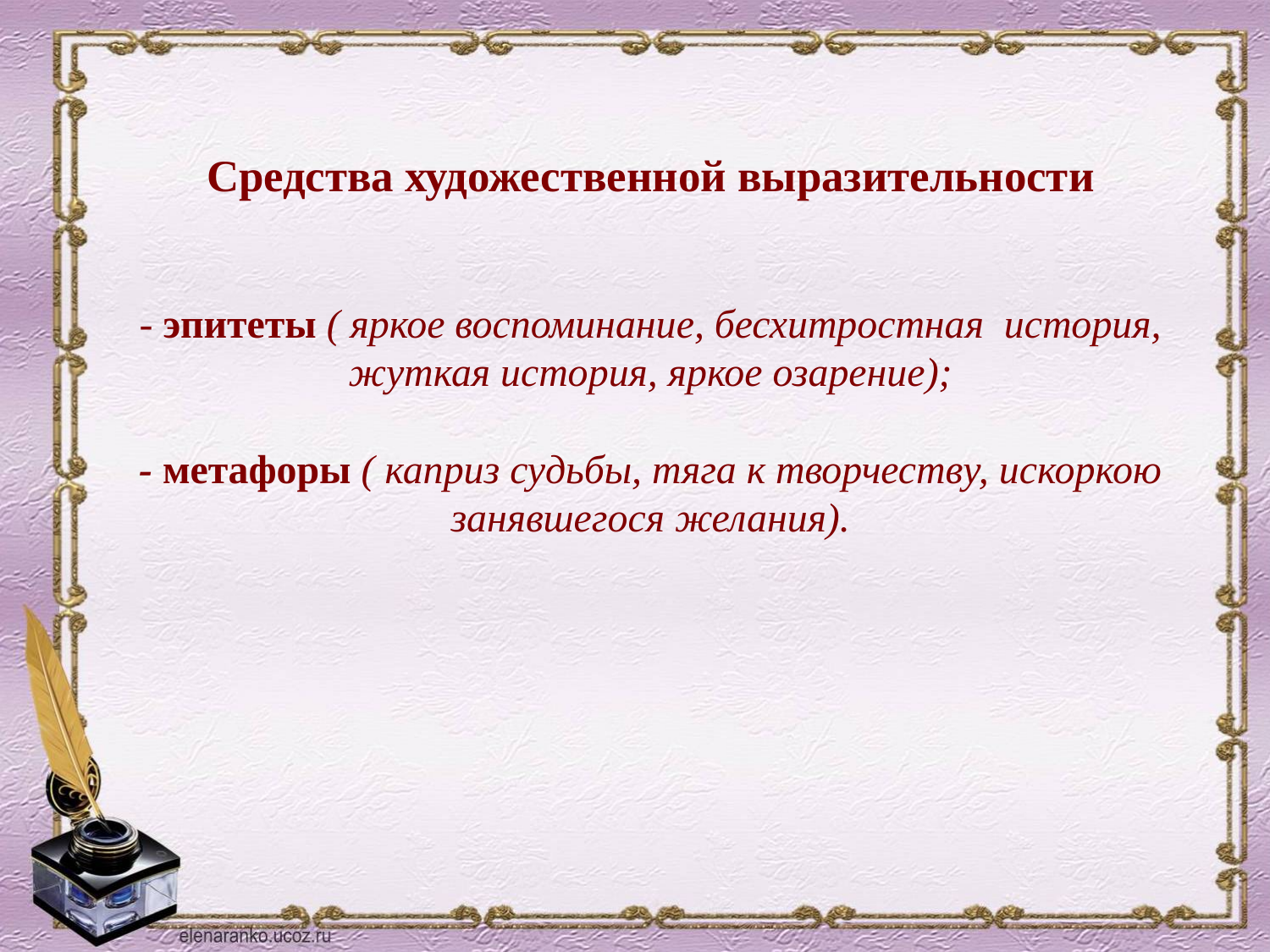

# Средства художественной выразительности - эпитеты ( яркое воспоминание, бесхитростная  история, жуткая история, яркое озарение); - метафоры ( каприз судьбы, тяга к творчеству, искоркою занявшегося желания).